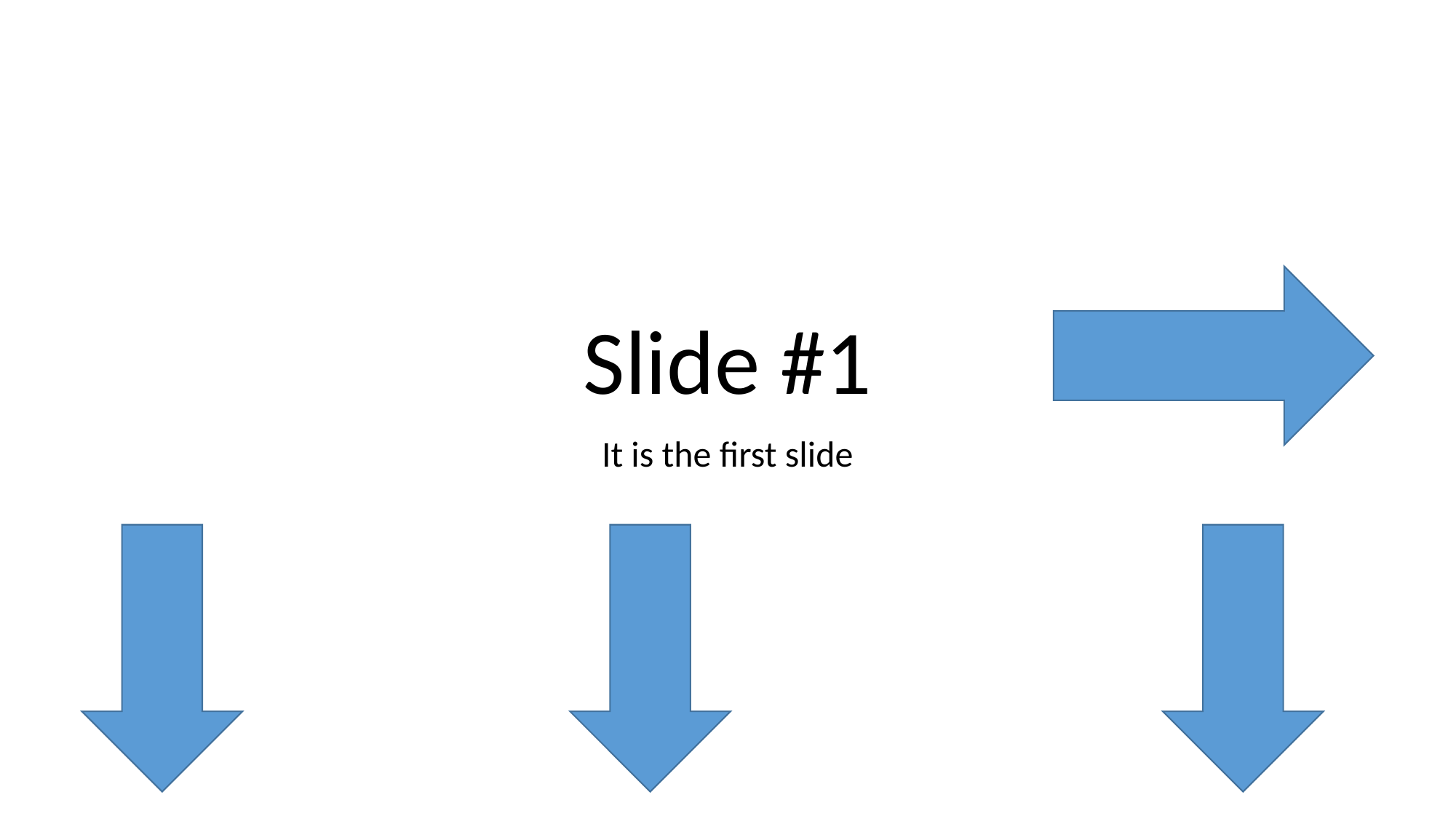

# Slide #1

It is the first slide